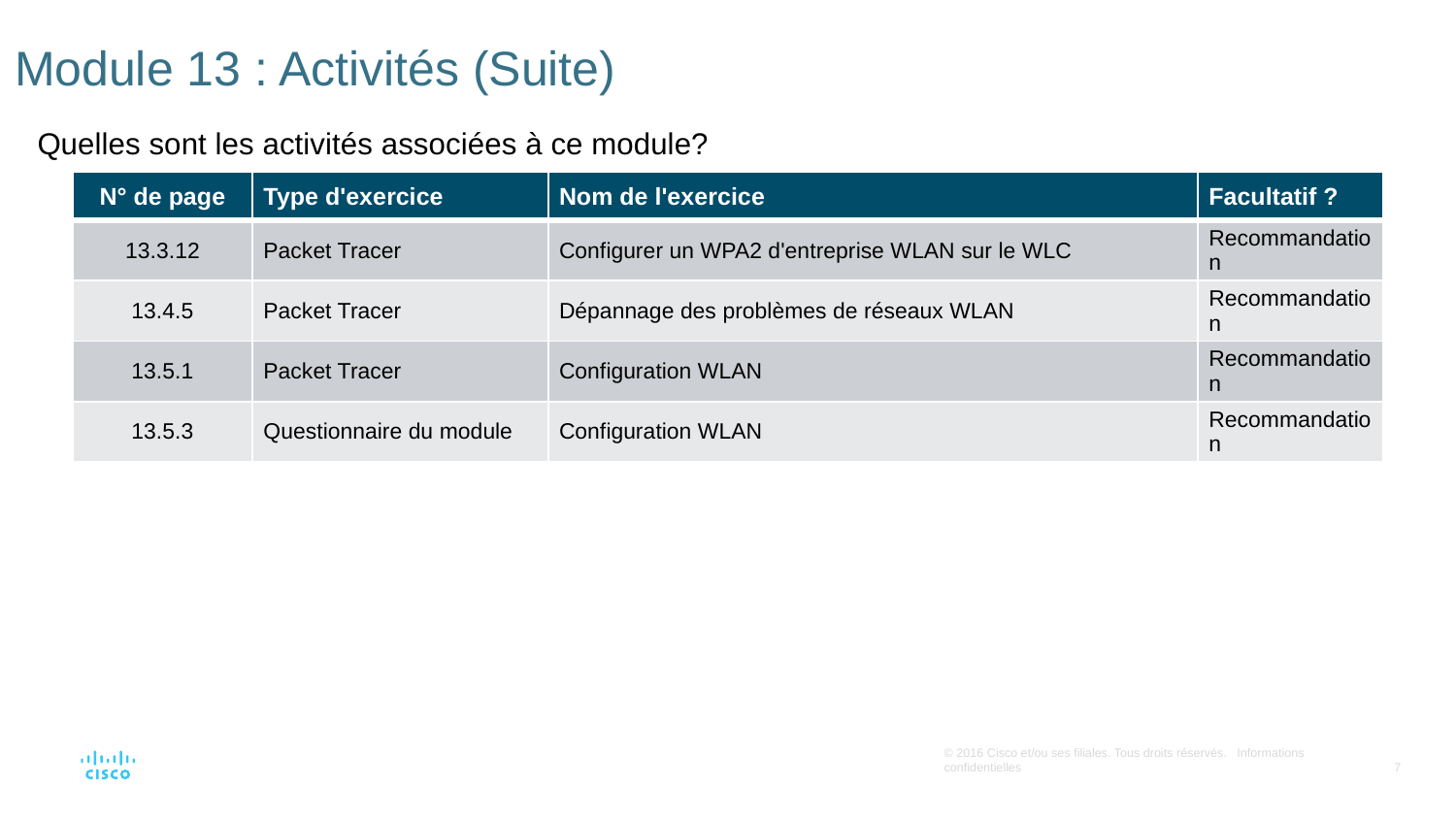

# Module 13 : Activités (Suite)
Quelles sont les activités associées à ce module?

| N° de page | Type d'exercice | Nom de l'exercice | Facultatif ? |
| --- | --- | --- | --- |
| 13.3.12 | Packet Tracer | Configurer un WPA2 d'entreprise WLAN sur le WLC | Recommandation |
| 13.4.5 | Packet Tracer | Dépannage des problèmes de réseaux WLAN | Recommandation |
| 13.5.1 | Packet Tracer | Configuration WLAN | Recommandation |
| 13.5.3 | Questionnaire du module | Configuration WLAN | Recommandation |